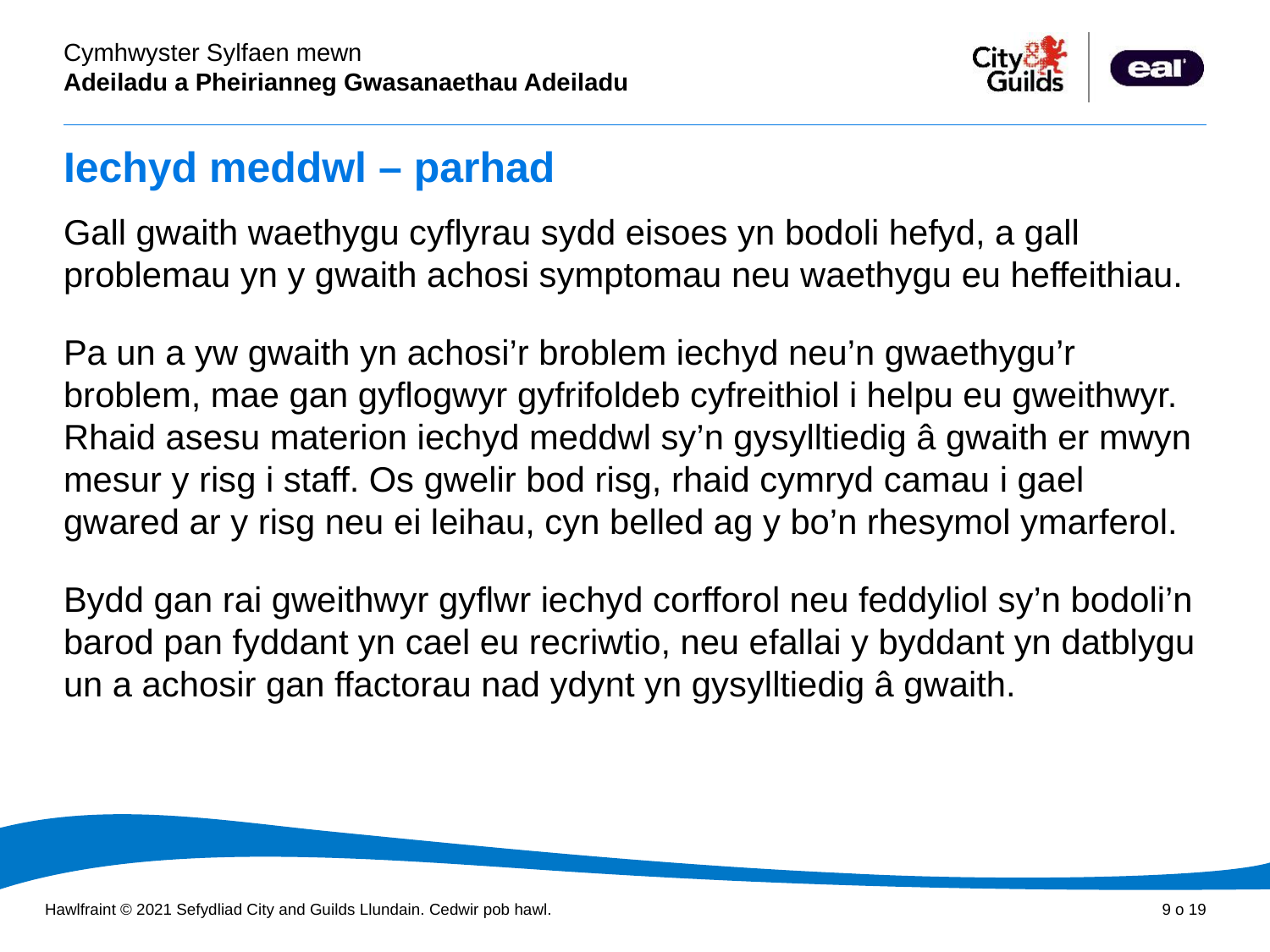

# Iechyd meddwl – parhad
Gall gwaith waethygu cyflyrau sydd eisoes yn bodoli hefyd, a gall problemau yn y gwaith achosi symptomau neu waethygu eu heffeithiau.
Pa un a yw gwaith yn achosi’r broblem iechyd neu’n gwaethygu’r broblem, mae gan gyflogwyr gyfrifoldeb cyfreithiol i helpu eu gweithwyr. Rhaid asesu materion iechyd meddwl sy’n gysylltiedig â gwaith er mwyn mesur y risg i staff. Os gwelir bod risg, rhaid cymryd camau i gael gwared ar y risg neu ei leihau, cyn belled ag y bo’n rhesymol ymarferol.
Bydd gan rai gweithwyr gyflwr iechyd corfforol neu feddyliol sy’n bodoli’n barod pan fyddant yn cael eu recriwtio, neu efallai y byddant yn datblygu un a achosir gan ffactorau nad ydynt yn gysylltiedig â gwaith.